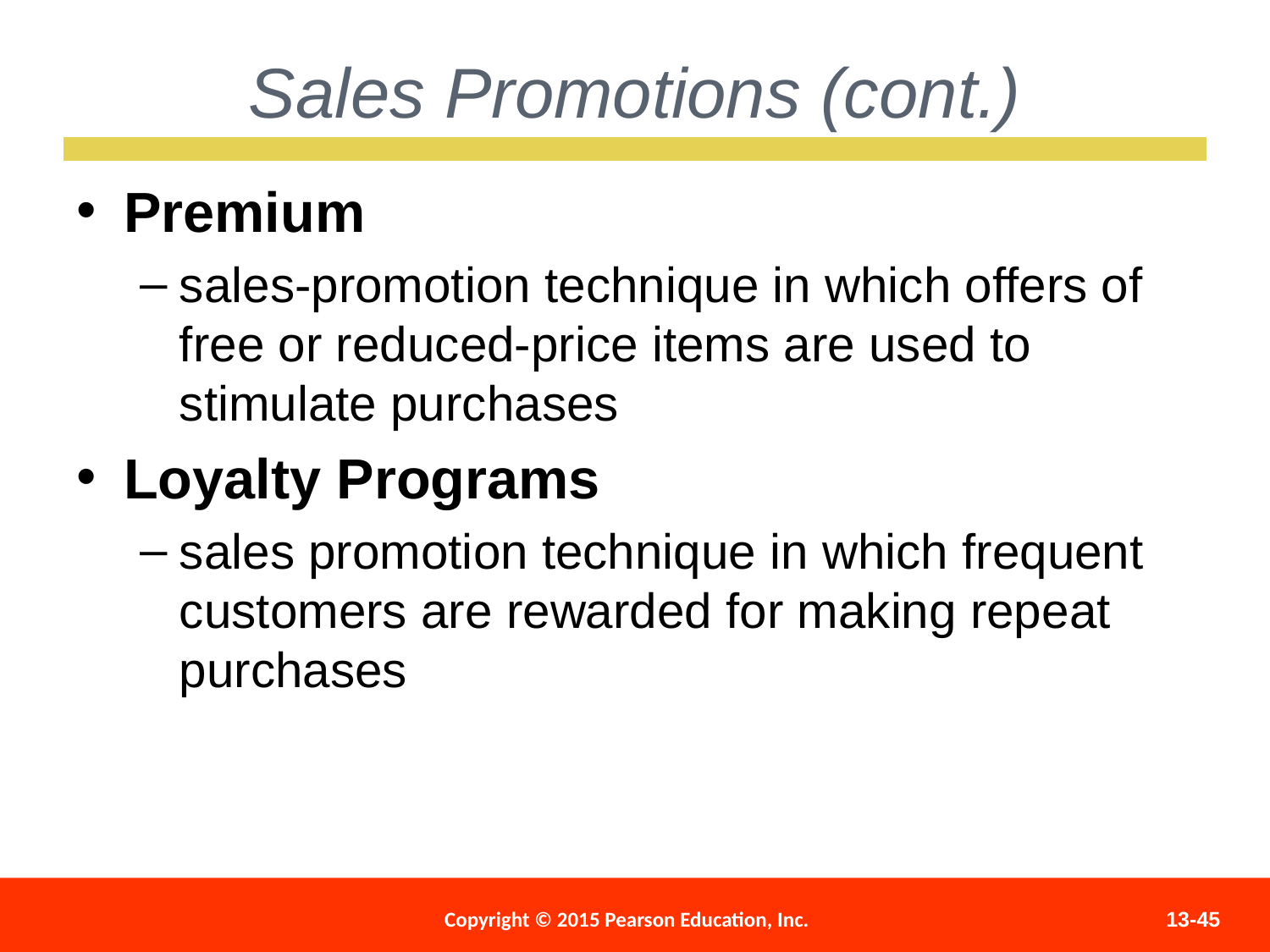

Sales Promotions (cont.)
Premium
sales-promotion technique in which offers of free or reduced-price items are used to stimulate purchases
Loyalty Programs
sales promotion technique in which frequent customers are rewarded for making repeat purchases